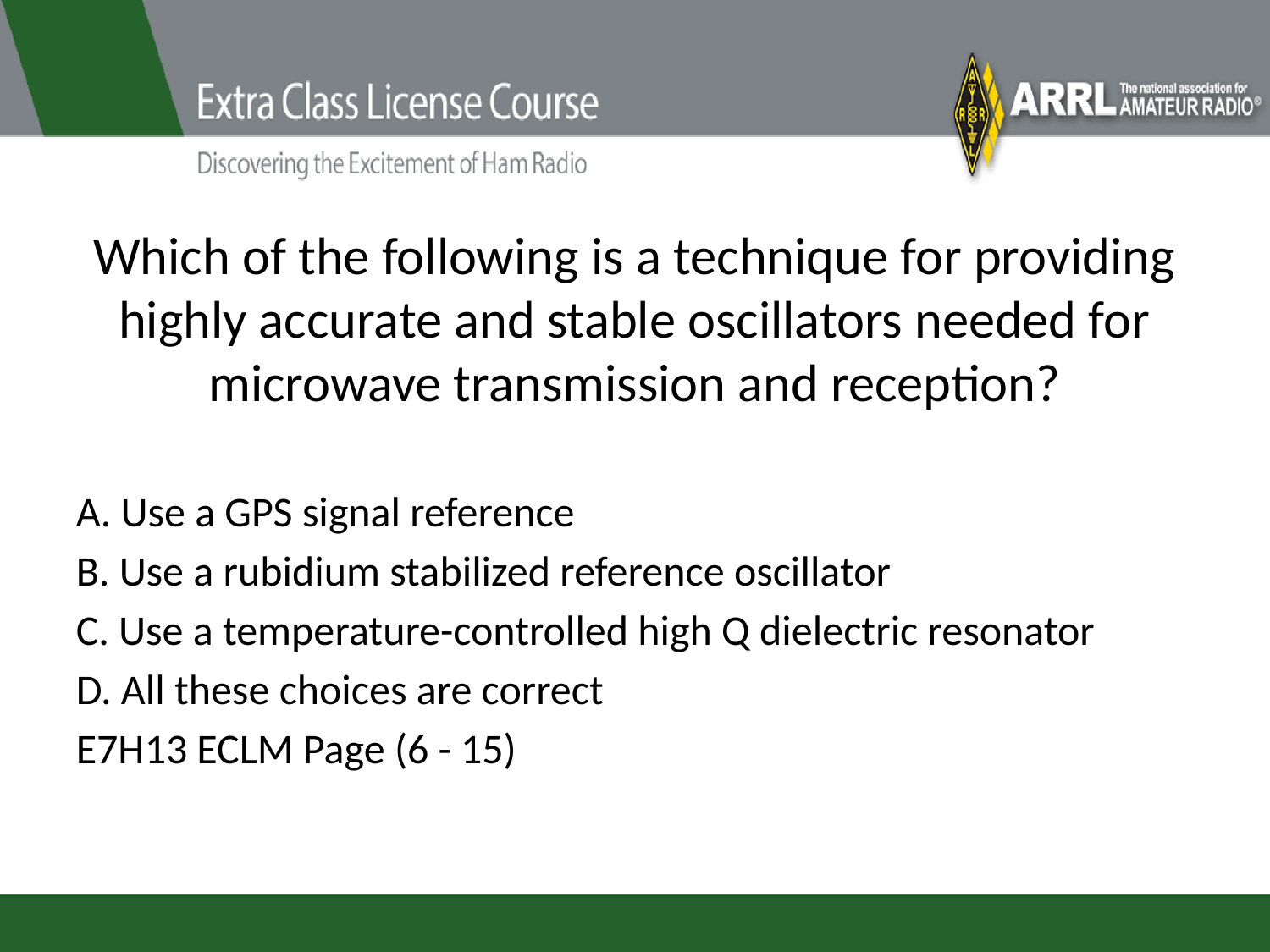

# Which of the following is a technique for providing highly accurate and stable oscillators needed for microwave transmission and reception?
A. Use a GPS signal reference
B. Use a rubidium stabilized reference oscillator
C. Use a temperature-controlled high Q dielectric resonator
D. All these choices are correct
E7H13 ECLM Page (6 - 15)